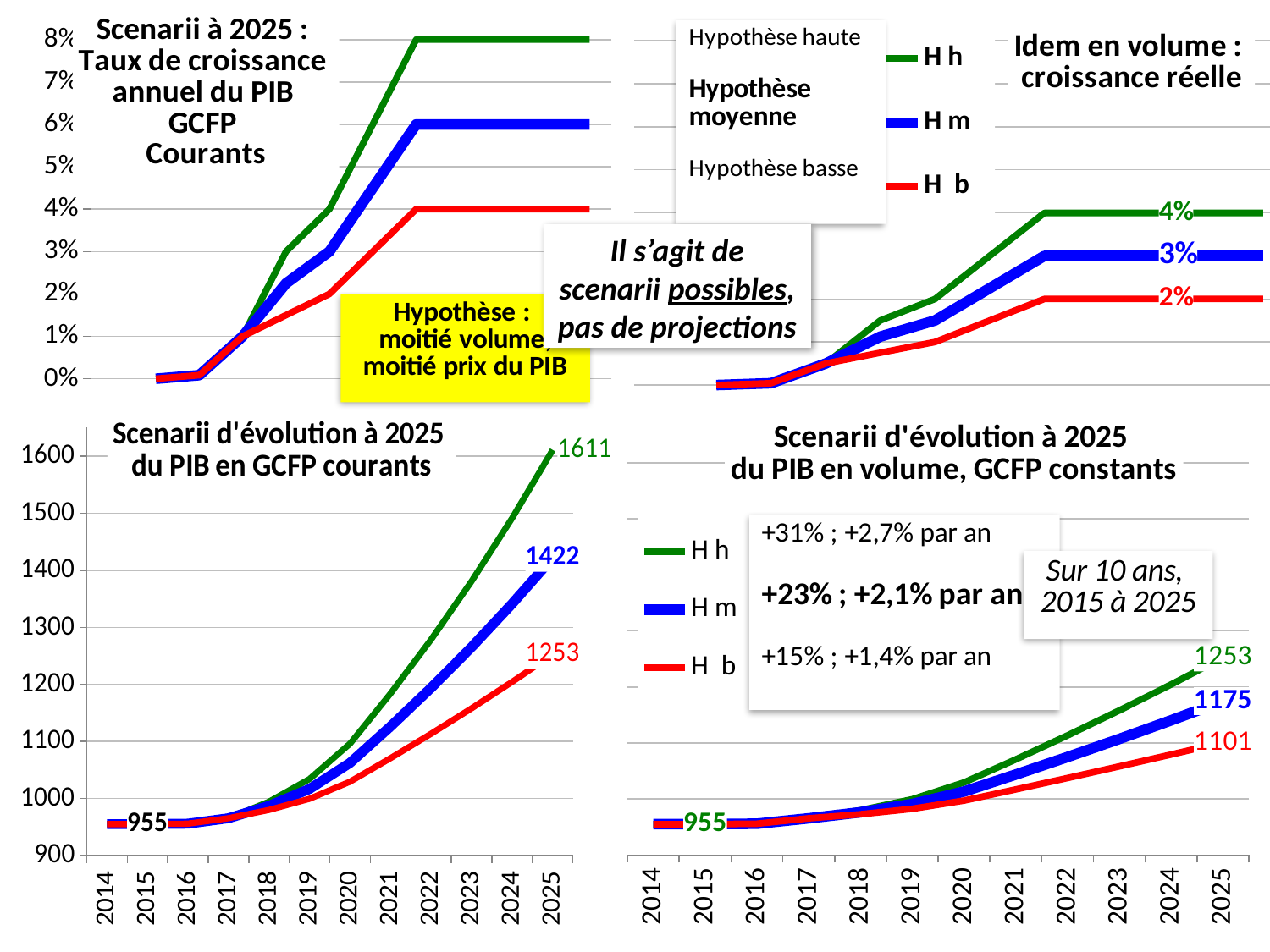

### Chart: Scenarii à 2025 :
Taux de croissance
annuel du PIB
GCFP
Courants

| Category | H h  | H m  | H  b  |
|---|---|---|---|
| 2014.0 | None | None | None |
| 2015.0 | 0.0 | 0.0 | 0.0 |
| 2016.0 | 0.000840441167555772 | 0.000840441167555772 | 0.000840441167555772 |
| 2017.0 | 0.01 | 0.01 | 0.01 |
| 2018.0 | 0.03 | 0.0225 | 0.015 |
| 2019.0 | 0.04 | 0.03 | 0.02 |
| 2020.0 | 0.06 | 0.045 | 0.03 |
| 2021.0 | 0.08 | 0.06 | 0.04 |
| 2022.0 | 0.08 | 0.06 | 0.04 |
| 2023.0 | 0.08 | 0.06 | 0.04 |
| 2024.0 | 0.08 | 0.06 | 0.04 |
| 2025.0 | 0.08 | 0.06 | 0.04 |

### Chart: Idem en volume :
croissance réelle

| Category | H h  | H m  | H  b  |
|---|---|---|---|
| 2014.0 | None | None | None |
| 2015.0 | 0.0 | 0.0 | 0.0 |
| 2016.0 | 0.000420220583777886 | 0.000420220583777886 | 0.000420220583777886 |
| 2017.0 | 0.005 | 0.005 | 0.005 |
| 2018.0 | 0.015 | 0.01125 | 0.0075 |
| 2019.0 | 0.02 | 0.015 | 0.01 |
| 2020.0 | 0.03 | 0.0225 | 0.015 |
| 2021.0 | 0.04 | 0.03 | 0.02 |
| 2022.0 | 0.04 | 0.03 | 0.02 |
| 2023.0 | 0.04 | 0.03 | 0.02 |
| 2024.0 | 0.04 | 0.03 | 0.02 |
| 2025.0 | 0.04 | 0.03 | 0.02 |
Il s’agit de scenarii possibles,
pas de projections

### Chart: Scenarii d'évolution à 2025
du PIB en GCFP courants

| Category | H h  | H m  | H  b  |
|---|---|---|---|
| 2014.0 | 955.1904040145592 | 955.1904040145592 | 955.1904040145592 |
| 2015.0 | 955.1904040145592 | 955.1904040145592 | 955.1904040145592 |
| 2016.0 | 955.9931853529475 | 955.9931853529475 | 955.9931853529475 |
| 2017.0 | 965.553117206477 | 965.553117206477 | 965.553117206477 |
| 2018.0 | 994.5197107226714 | 987.278062343623 | 980.036413964574 |
| 2019.0 | 1034.300499151578 | 1016.896404213931 | 999.6371422438654 |
| 2020.0 | 1096.358529100673 | 1062.656742403558 | 1029.626256511182 |
| 2021.0 | 1184.067211428727 | 1126.416146947772 | 1070.81130677163 |
| 2022.0 | 1278.792588343025 | 1194.001115764638 | 1113.643759042494 |
| 2023.0 | 1381.095995410467 | 1265.641182710516 | 1158.189509404194 |
| 2024.0 | 1491.583675043305 | 1341.579653673148 | 1204.517089780362 |
| 2025.0 | 1610.91036904677 | 1422.074432893535 | 1252.697773371576 |

### Chart: Scenarii d'évolution à 2025
du PIB en volume, GCFP constants

| Category | H h  | H m  | H  b  |
|---|---|---|---|
| 2014.0 | 955.1904040145592 | 955.1904040145592 | 955.1904040145592 |
| 2015.0 | 955.1904040145592 | 955.1904040145592 | 955.1904040145592 |
| 2016.0 | 955.9931853529475 | 955.9931853529475 | 955.9931853529475 |
| 2017.0 | 965.553117206477 | 965.553117206477 | 965.553117206477 |
| 2018.0 | 980.036413964574 | 976.4155897750494 | 972.7947655855256 |
| 2019.0 | 999.6371422438654 | 991.0618236216754 | 982.5227132413808 |
| 2020.0 | 1029.626256511182 | 1013.360714653163 | 997.2605539400015 |
| 2021.0 | 1070.81130677163 | 1043.761536092758 | 1017.205765018802 |
| 2022.0 | 1113.643759042494 | 1075.074382175541 | 1037.549880319178 |
| 2023.0 | 1158.189509404194 | 1107.326613640807 | 1058.300877925561 |
| 2024.0 | 1204.517089780362 | 1140.546412050031 | 1079.466895484072 |
| 2025.0 | 1252.697773371576 | 1174.762804411532 | 1101.056233393754 |